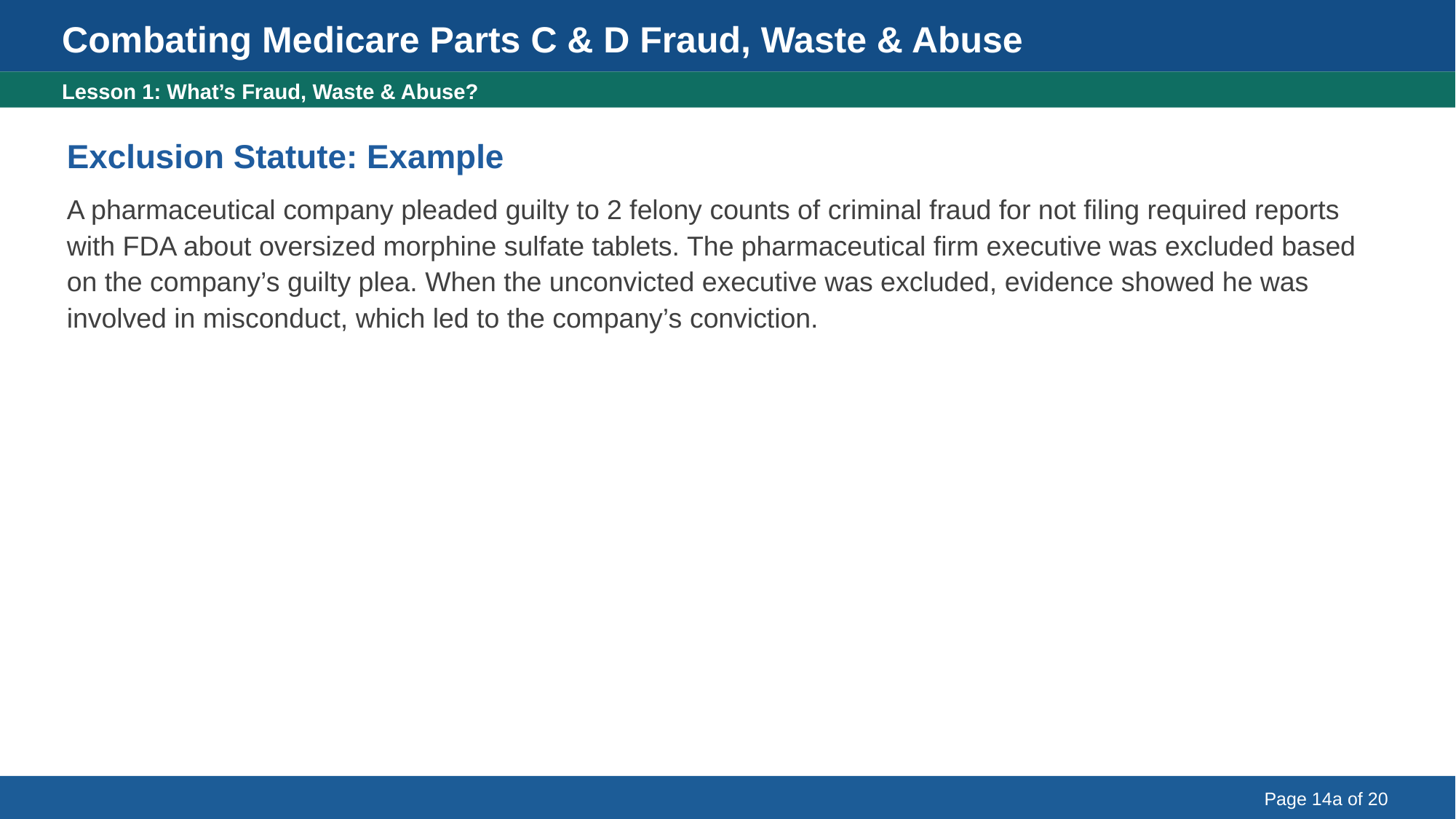

Combating Medicare Parts C & D Fraud, Waste & Abuse
Exclusion Statute: Example

Lesson 1: What’s Fraud, Waste & Abuse?
Exclusion Statute: Example
A pharmaceutical company pleaded guilty to 2 felony counts of criminal fraud for not filing required reports with FDA about oversized morphine sulfate tablets. The pharmaceutical firm executive was excluded based on the company’s guilty plea. When the unconvicted executive was excluded, evidence showed he was involved in misconduct, which led to the company’s conviction.

Page 14a of 20